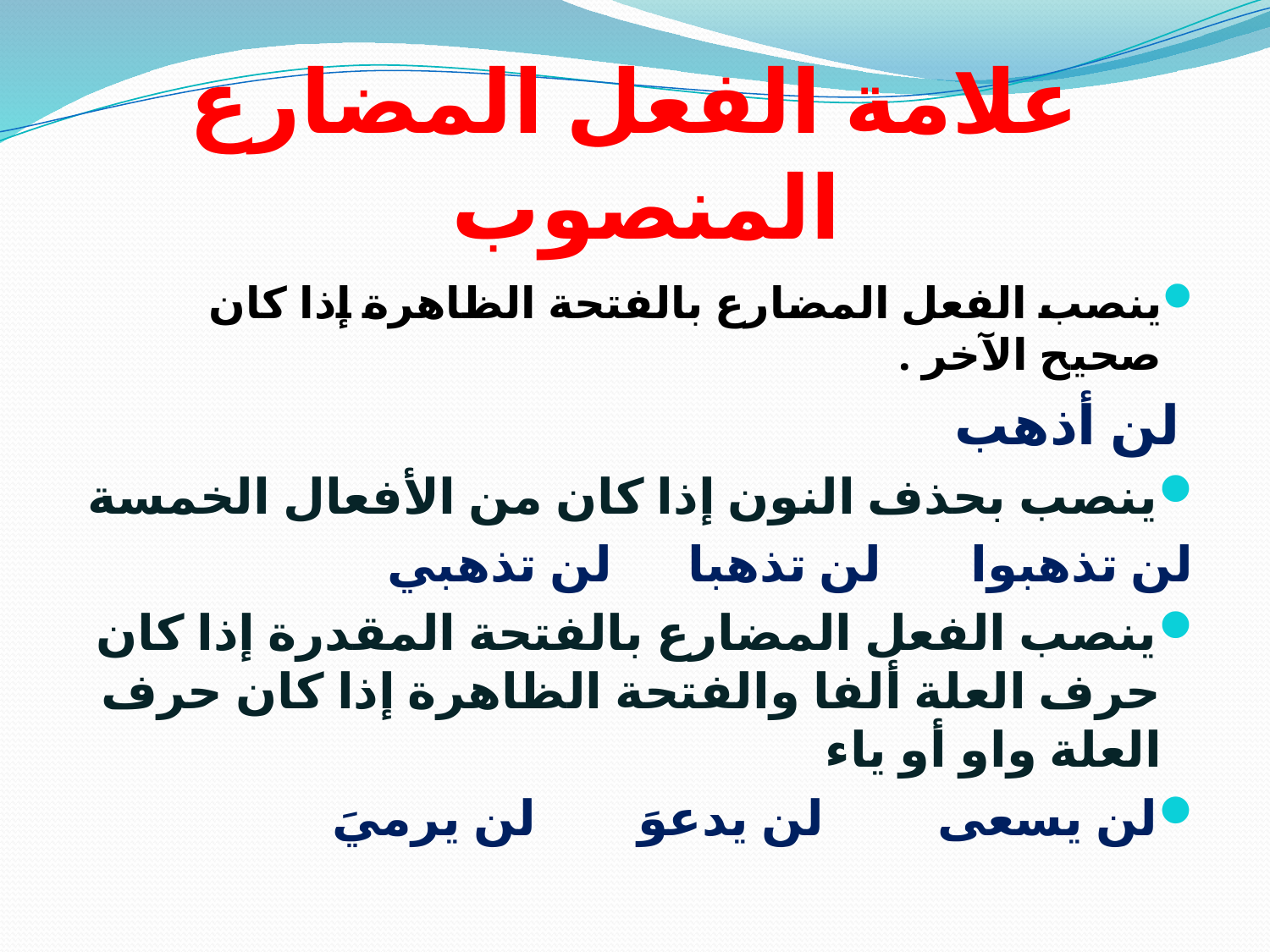

# علامة الفعل المضارع المنصوب
ينصب الفعل المضارع بالفتحة الظاهرة إذا كان صحيح الآخر .
 لن أذهب
ينصب بحذف النون إذا كان من الأفعال الخمسة
لن تذهبوا       لن تذهبا      لن تذهبي
ينصب الفعل المضارع بالفتحة المقدرة إذا كان حرف العلة ألفا والفتحة الظاهرة إذا كان حرف العلة واو أو ياء
لن يسعى         لن يدعوَ        لن يرميَ